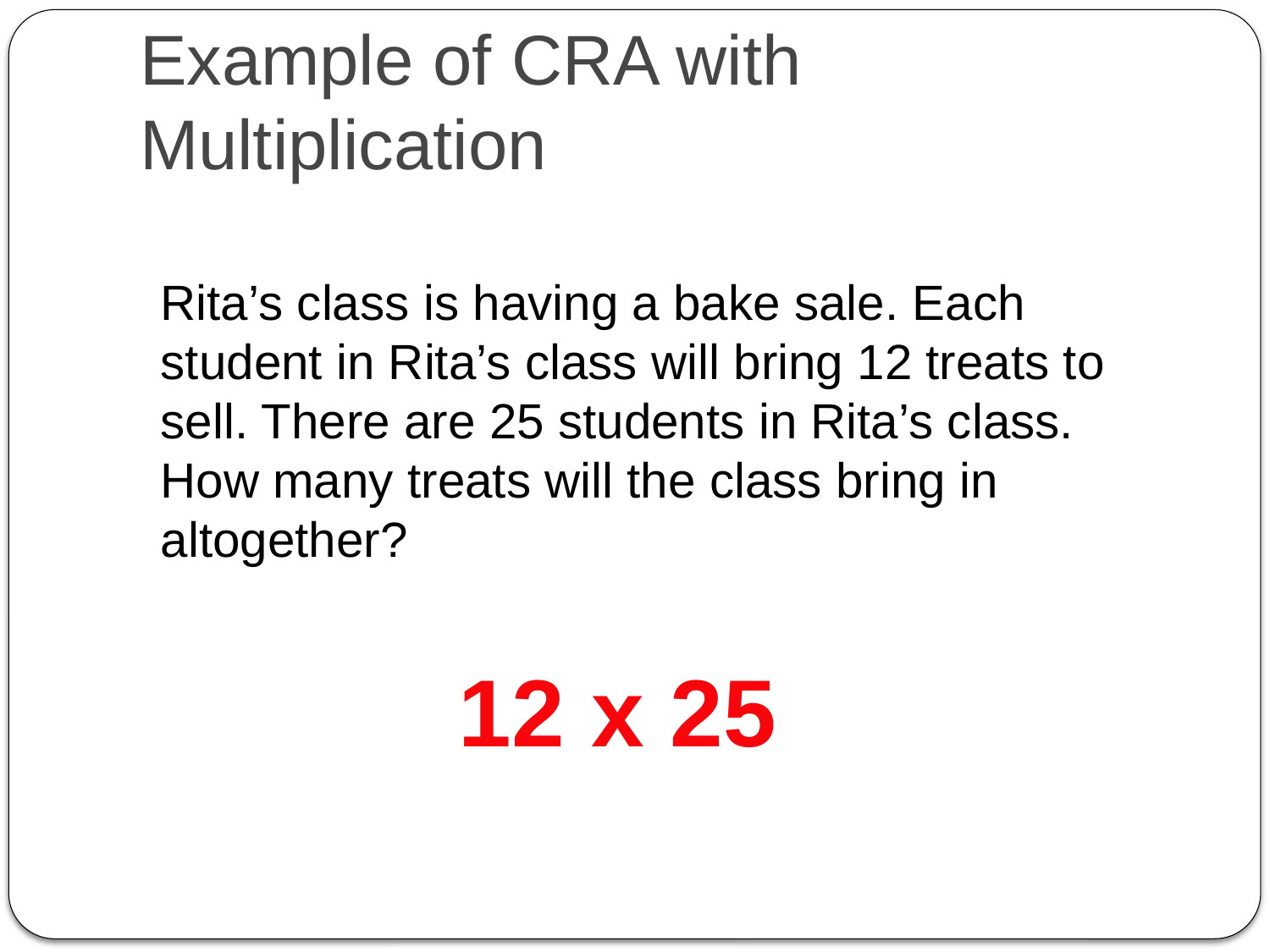

# Example of CRA with Multiplication
Rita’s class is having a bake sale. Each student in Rita’s class will bring 12 treats to sell. There are 25 students in Rita’s class. How many treats will the class bring in altogether?
12 x 25